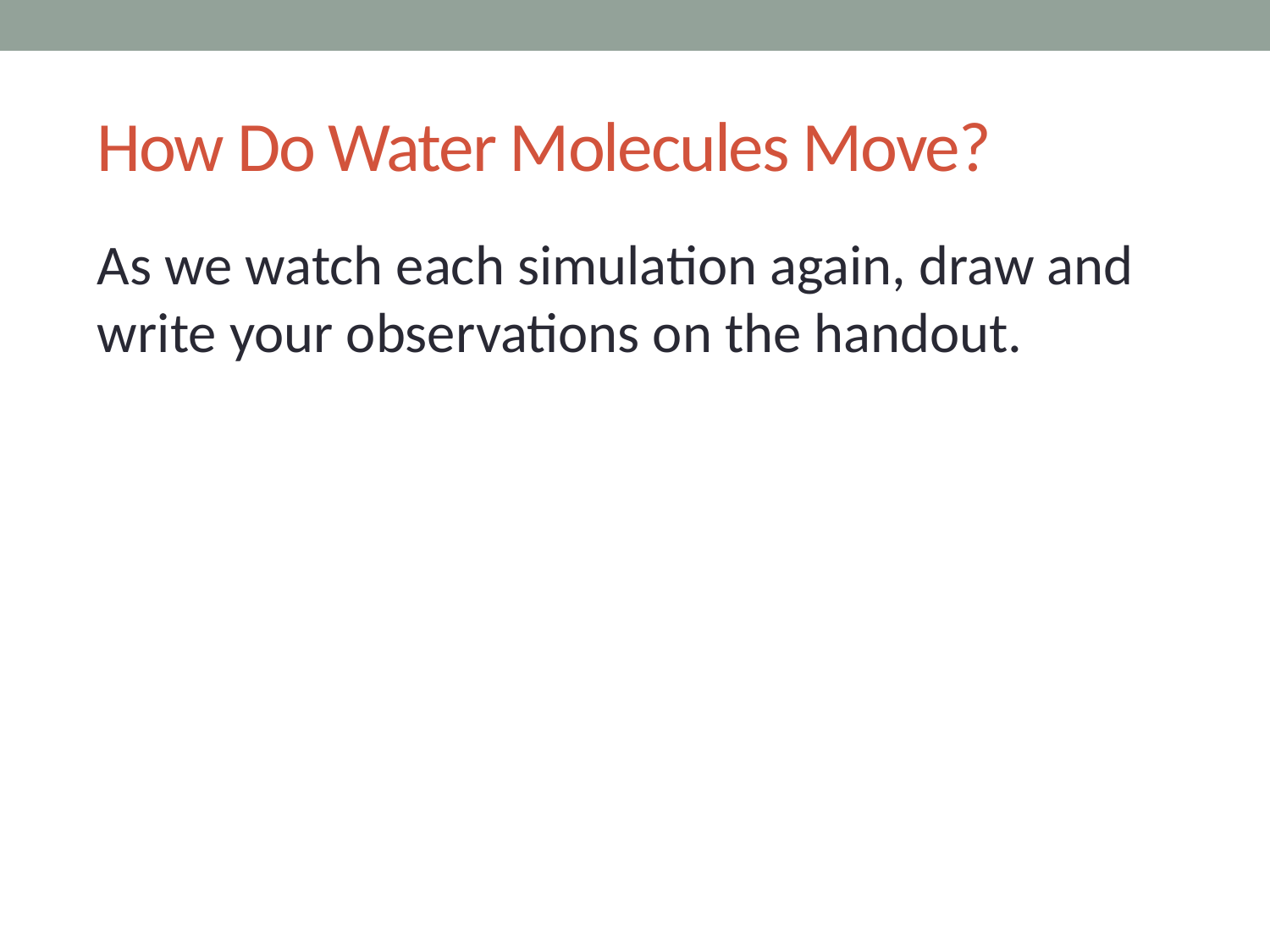

# How Do Water Molecules Move?
As we watch each simulation again, draw and write your observations on the handout.